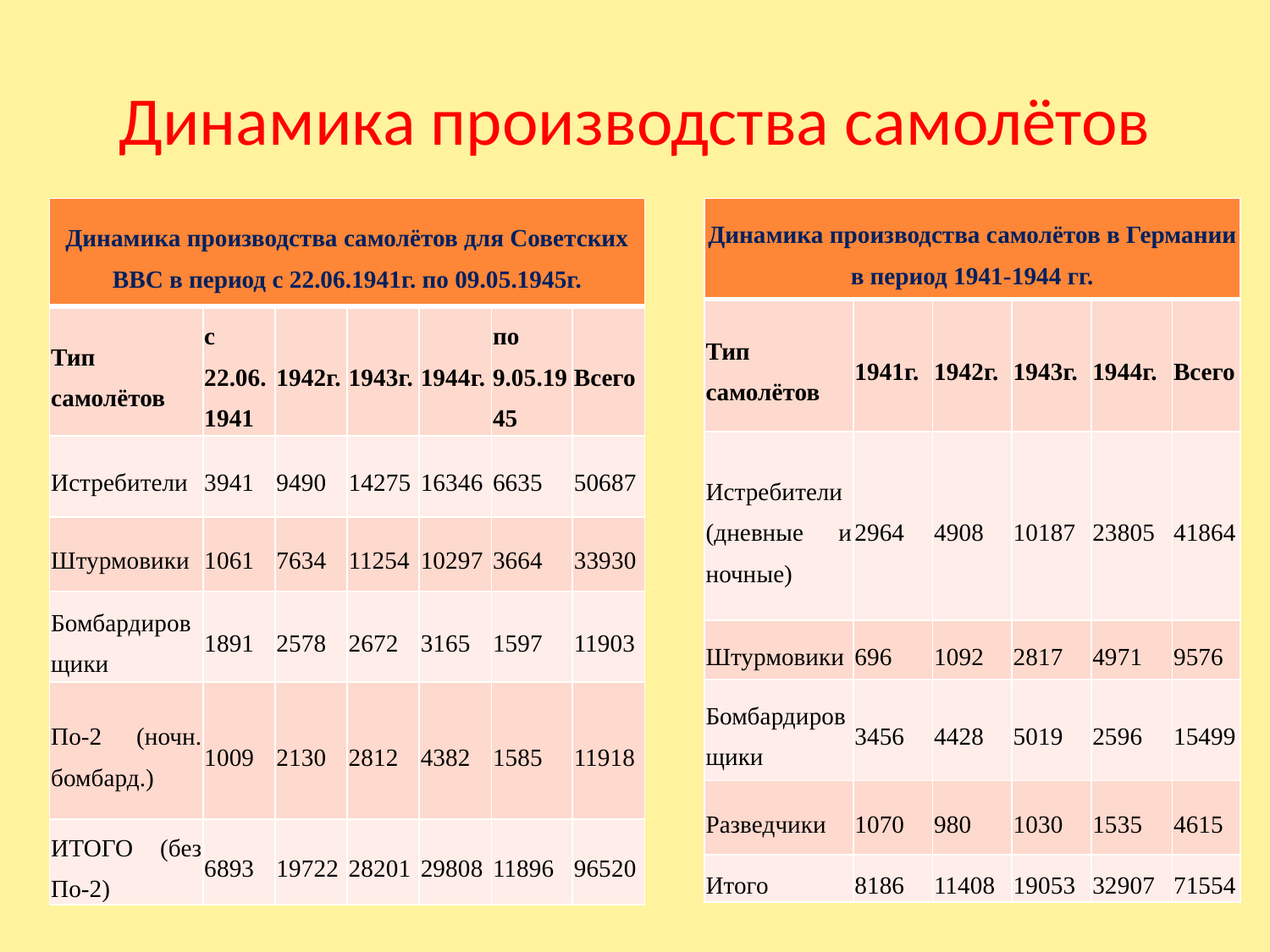

# Динамика производства самолётов
| Динамика производства самолётов для Советских ВВС в период с 22.06.1941г. по 09.05.1945г. |  |  |  |  |  |  |
| --- | --- | --- | --- | --- | --- | --- |
| Тип самолётов | с 22.06.1941 | 1942г. | 1943г. | 1944г. | по 9.05.1945 | Всего |
| Истребители | 3941 | 9490 | 14275 | 16346 | 6635 | 50687 |
| Штурмовики | 1061 | 7634 | 11254 | 10297 | 3664 | 33930 |
| Бомбардировщики | 1891 | 2578 | 2672 | 3165 | 1597 | 11903 |
| По-2 (ночн. бомбард.) | 1009 | 2130 | 2812 | 4382 | 1585 | 11918 |
| ИТОГО (без По-2) | 6893 | 19722 | 28201 | 29808 | 11896 | 96520 |
| Динамика производства самолётов в Германии в период 1941-1944 гг. |  |  |  |  |  |
| --- | --- | --- | --- | --- | --- |
| Тип самолётов | 1941г. | 1942г. | 1943г. | 1944г. | Всего |
| Истребители (дневные и ночные) | 2964 | 4908 | 10187 | 23805 | 41864 |
| Штурмовики | 696 | 1092 | 2817 | 4971 | 9576 |
| Бомбардировщики | 3456 | 4428 | 5019 | 2596 | 15499 |
| Разведчики | 1070 | 980 | 1030 | 1535 | 4615 |
| Итого | 8186 | 11408 | 19053 | 32907 | 71554 |